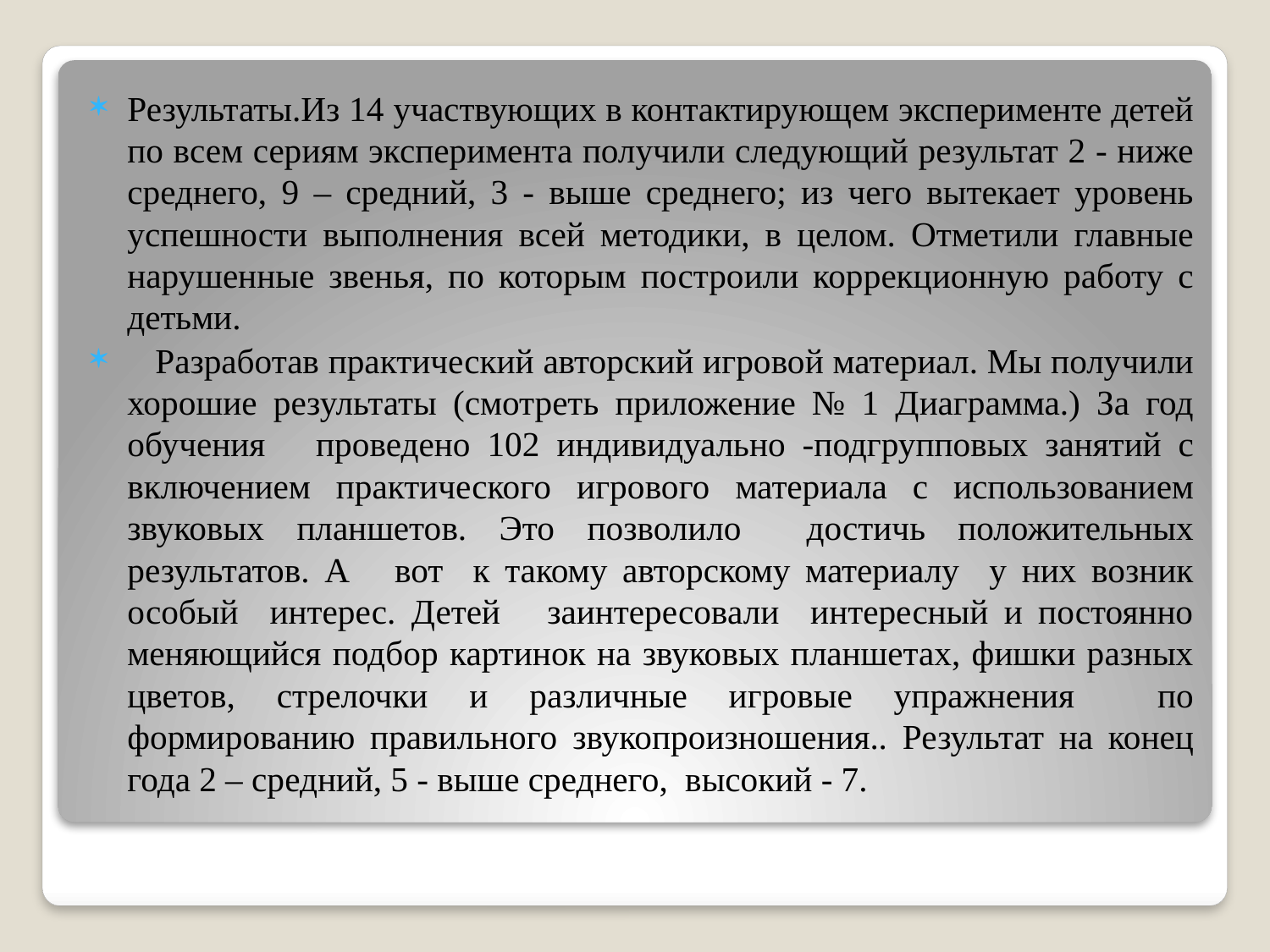

Результаты.Из 14 участвующих в контактирующем эксперименте детей по всем сериям эксперимента получили следующий результат 2 - ниже среднего, 9 – средний, 3 - выше среднего; из чего вытекает уровень успешности выполнения всей методики, в целом. Отметили главные нарушенные звенья, по которым построили коррекционную работу с детьми.
   Разработав практический авторский игровой материал. Мы получили хорошие результаты (смотреть приложение № 1 Диаграмма.) За год обучения   проведено 102 индивидуально -подгрупповых занятий с включением практического игрового материала с использованием звуковых планшетов. Это позволило  достичь положительных результатов. А   вот  к такому авторскому материалу  у них возник особый  интерес. Детей   заинтересовали  интересный и постоянно меняющийся подбор картинок на звуковых планшетах, фишки разных цветов, стрелочки и различные игровые упражнения  по формированию правильного звукопроизношения.. Результат на конец года 2 – средний, 5 - выше среднего,  высокий - 7.